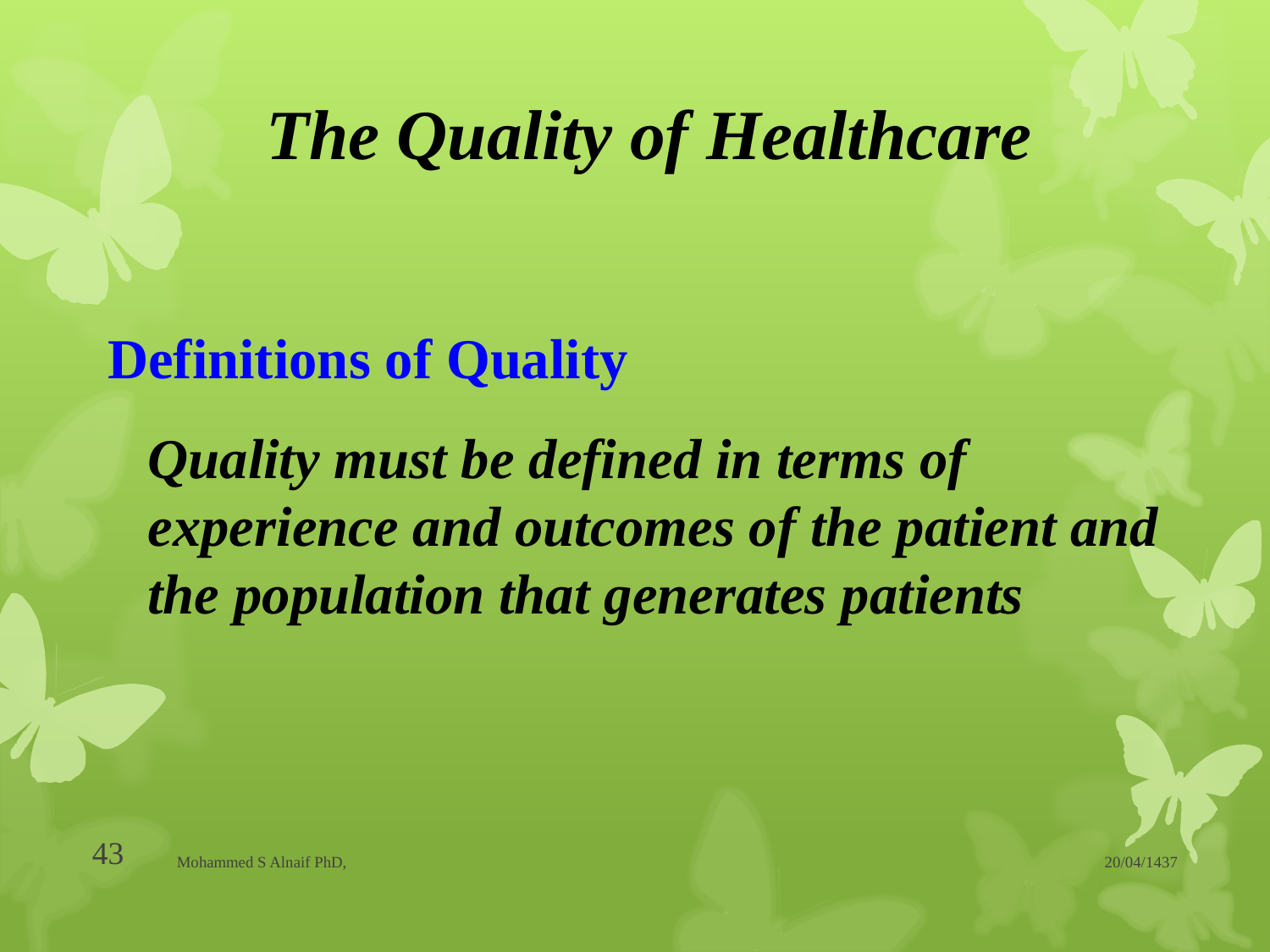

# The Quality of Healthcare
Definitions of Quality
Quality must be defined in terms of  experience and outcomes of the patient and the population that generates patients
43
Mohammed S Alnaif PhD,
20/04/1437